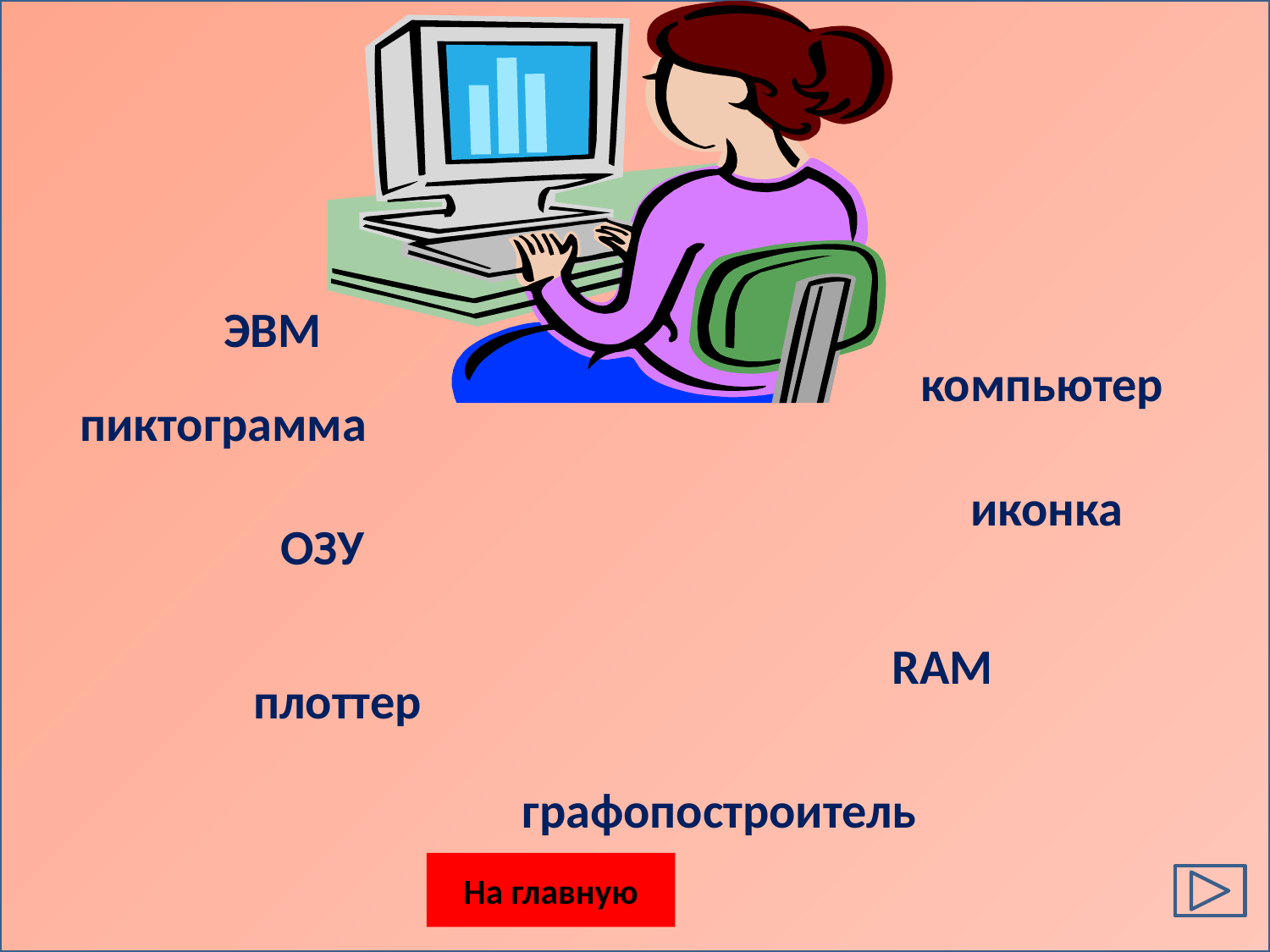

ЭВМ
компьютер

пиктограмма

иконка
ОЗУ

RAM
плоттер
графопостроитель
На главную